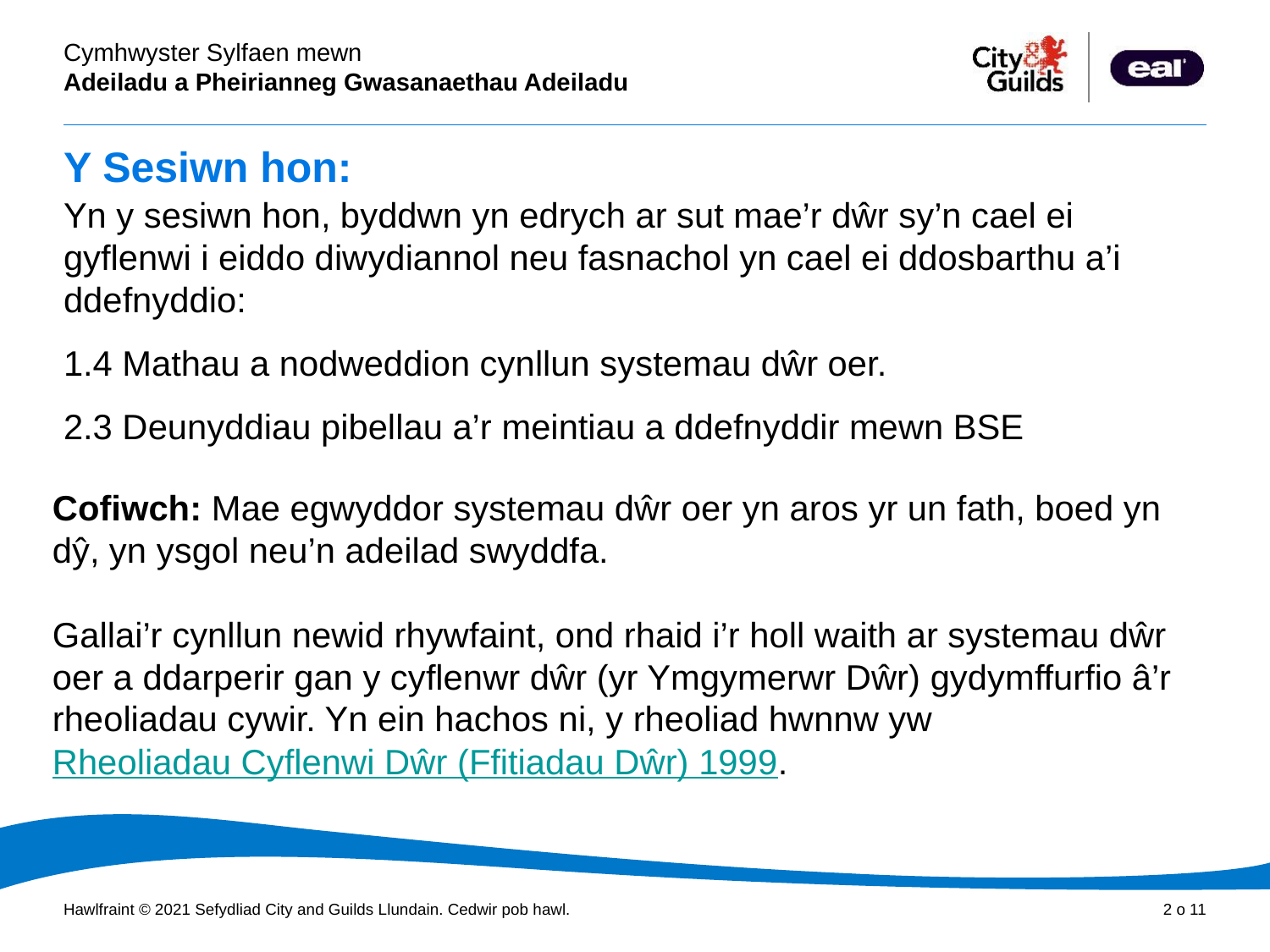

# Y Sesiwn hon:
Yn y sesiwn hon, byddwn yn edrych ar sut mae’r dŵr sy’n cael ei gyflenwi i eiddo diwydiannol neu fasnachol yn cael ei ddosbarthu a’i ddefnyddio:
1.4 Mathau a nodweddion cynllun systemau dŵr oer.
2.3 Deunyddiau pibellau a’r meintiau a ddefnyddir mewn BSE

Cofiwch: Mae egwyddor systemau dŵr oer yn aros yr un fath, boed yn dŷ, yn ysgol neu’n adeilad swyddfa.

Gallai’r cynllun newid rhywfaint, ond rhaid i’r holl waith ar systemau dŵr oer a ddarperir gan y cyflenwr dŵr (yr Ymgymerwr Dŵr) gydymffurfio â’r rheoliadau cywir. Yn ein hachos ni, y rheoliad hwnnw yw Rheoliadau Cyflenwi Dŵr (Ffitiadau Dŵr) 1999.